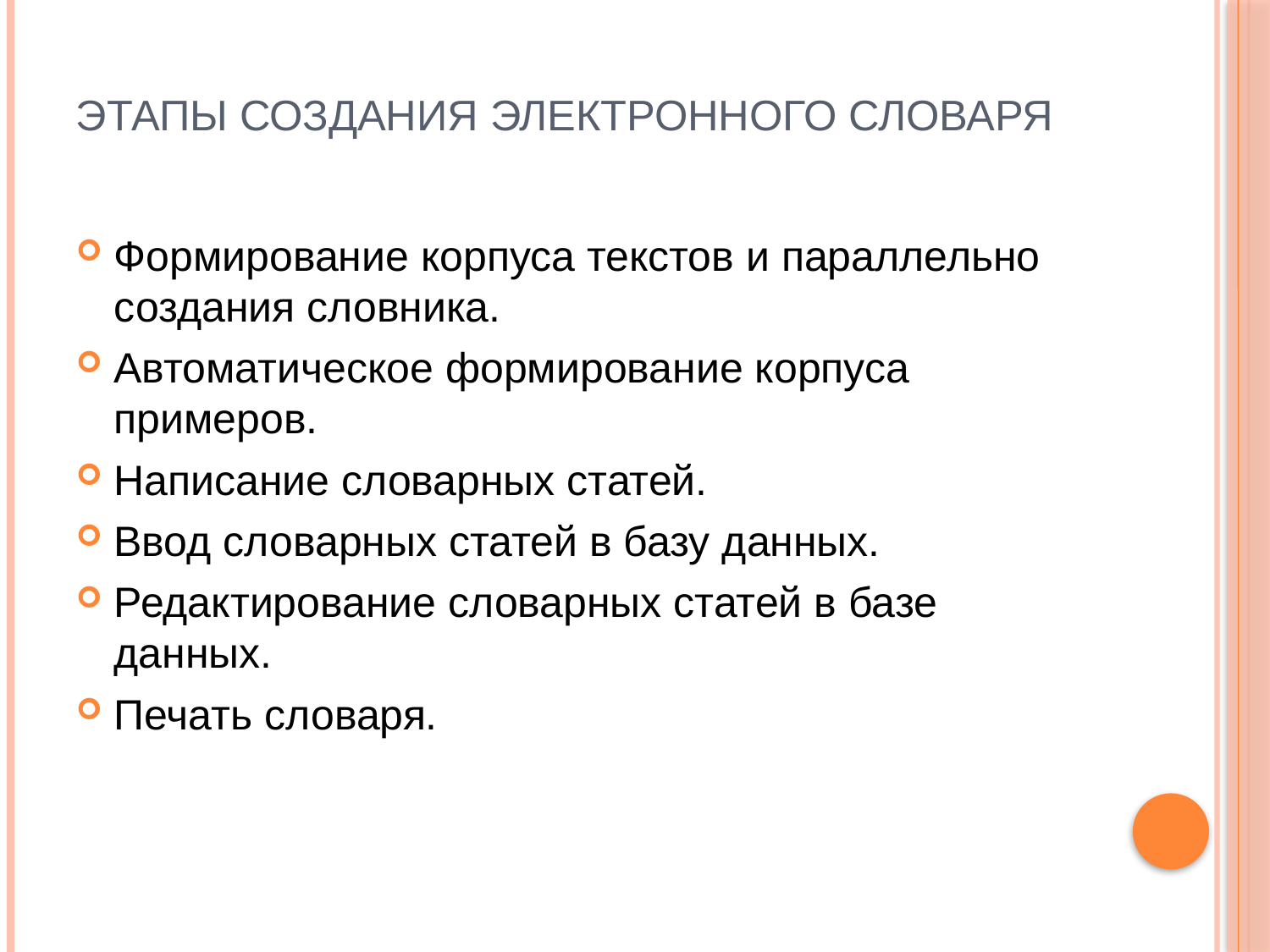

# Этапы создания электронного словаря
Формирование корпуса текстов и параллельно создания словника.
Автоматическое формирование корпуса примеров.
Написание словарных статей.
Ввод словарных статей в базу данных.
Редактирование словарных статей в базе данных.
Печать словаря.